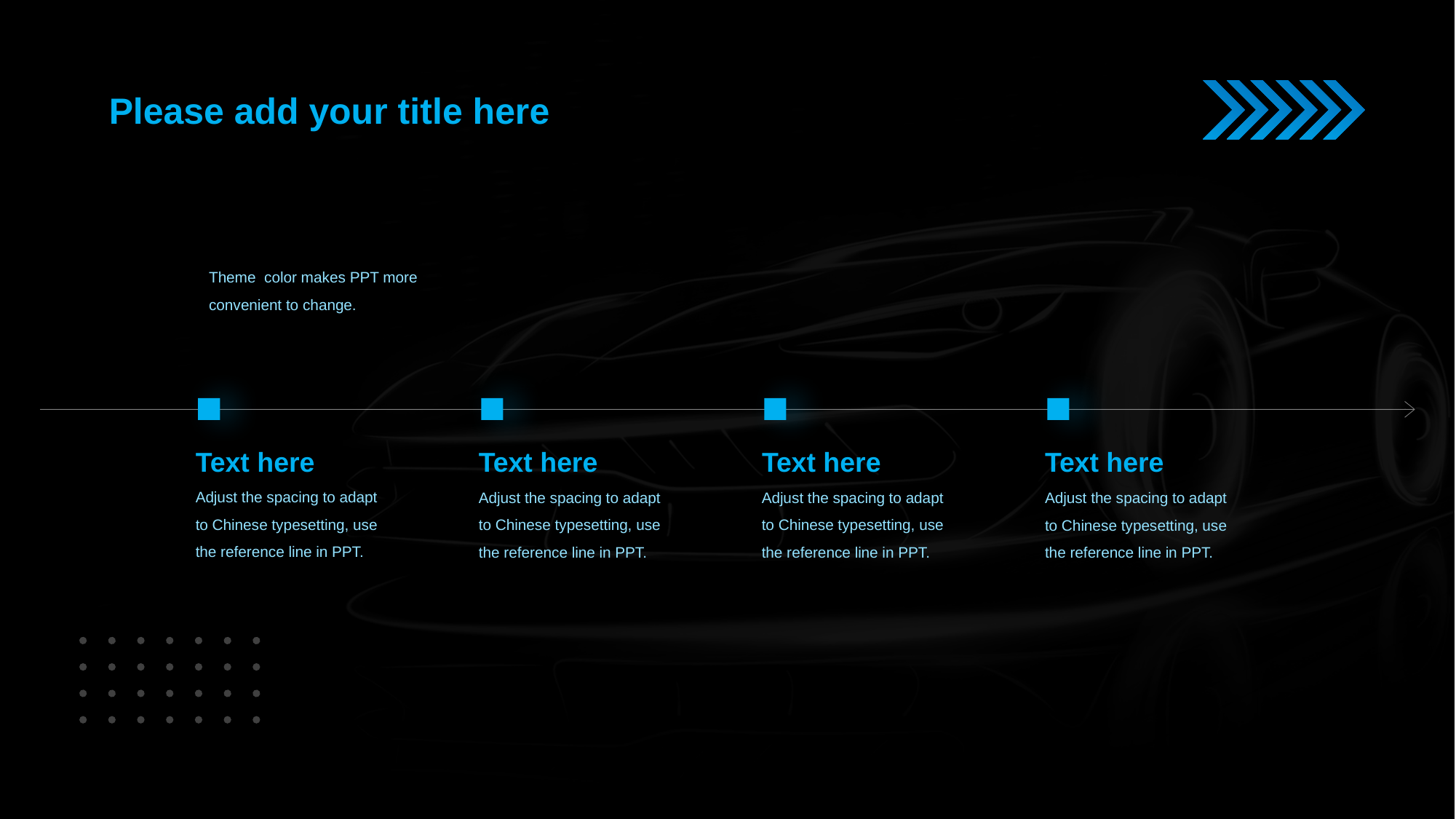

Theme  color makes PPT more convenient to change.

Text here
Adjust the spacing to adapt to Chinese typesetting, use the reference line in PPT.

Text here
Adjust the spacing to adapt to Chinese typesetting, use the reference line in PPT.

Text here
Adjust the spacing to adapt to Chinese typesetting, use the reference line in PPT.

Text here
Adjust the spacing to adapt to Chinese typesetting, use the reference line in PPT.